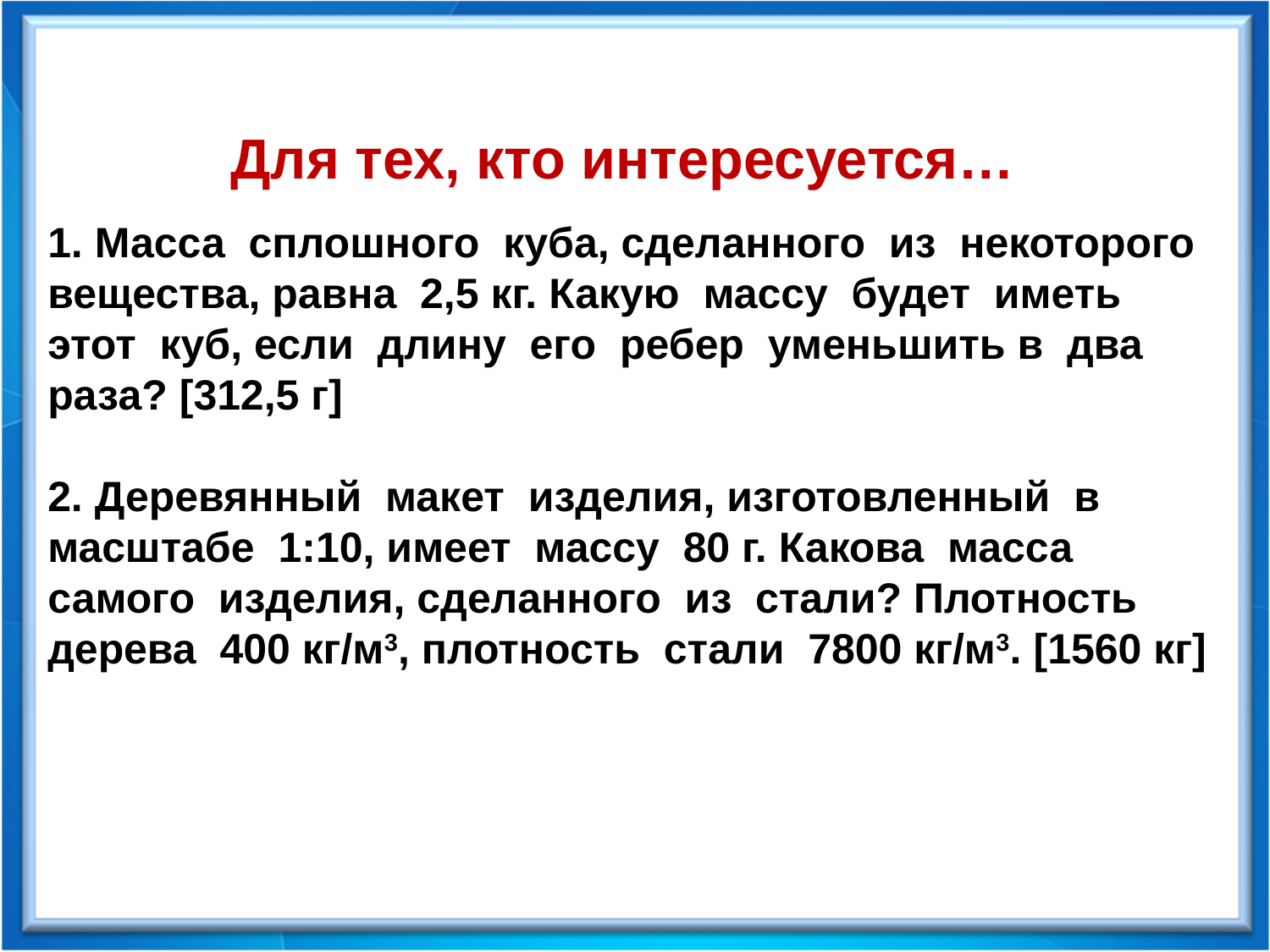

Для тех, кто интересуется…
1. Масса  сплошного  куба, сделанного  из  некоторого  вещества, равна  2,5 кг. Какую  массу  будет  иметь  этот  куб, если  длину  его  ребер  уменьшить в  два  раза? [312,5 г]

2. Деревянный  макет  изделия, изготовленный  в  масштабе  1:10, имеет  массу  80 г. Какова  масса  самого  изделия, сделанного  из  стали? Плотность  дерева  400 кг/м3, плотность  стали  7800 кг/м3. [1560 кг]